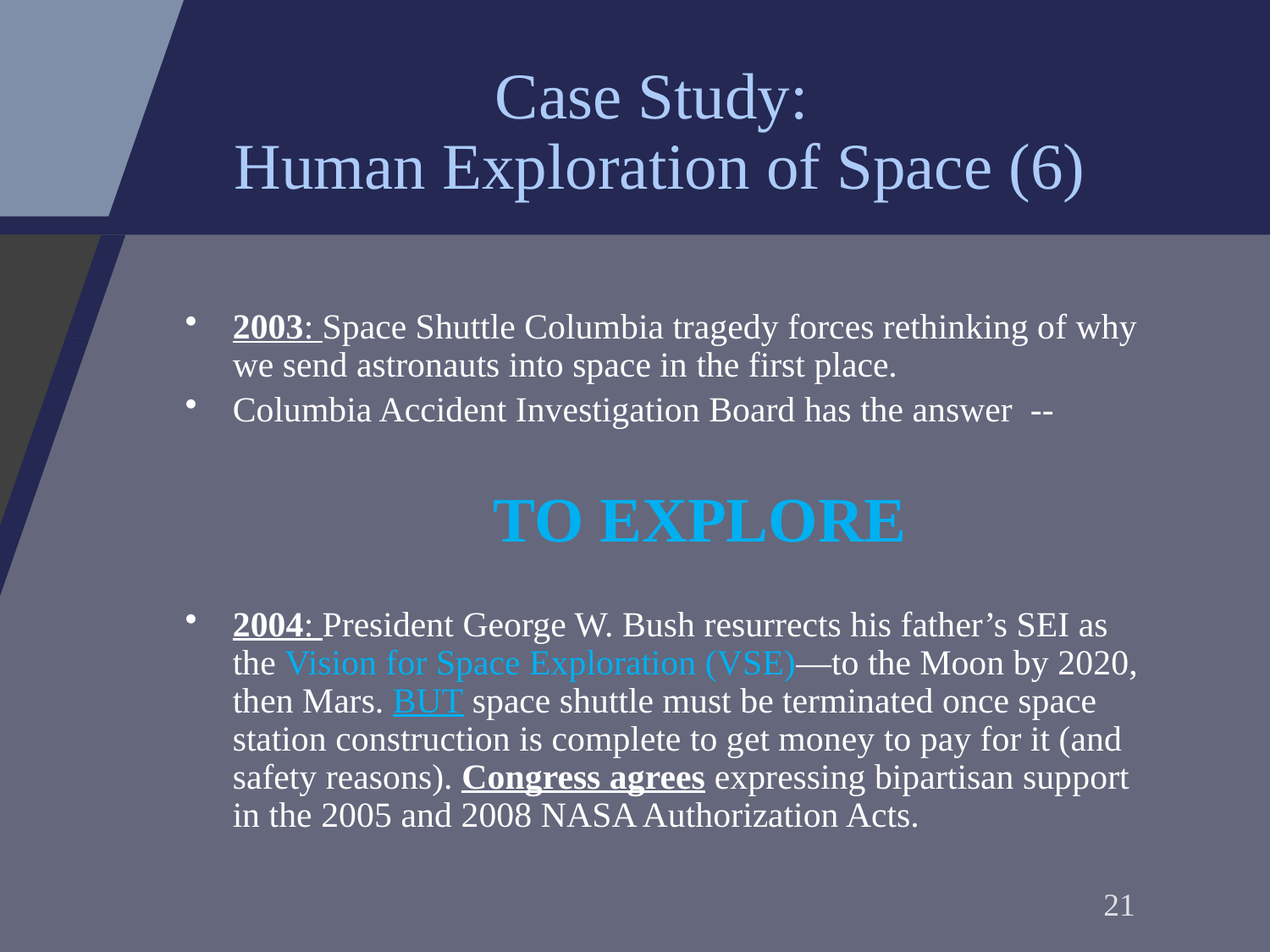

# Case Study: Human Exploration of Space (6)

2003: Space Shuttle Columbia tragedy forces rethinking of why we send astronauts into space in the first place.
Columbia Accident Investigation Board has the answer  --

TO EXPLORE

2004: President George W. Bush resurrects his father’s SEI as the Vision for Space Exploration (VSE)—to the Moon by 2020, then Mars. BUT space shuttle must be terminated once space station construction is complete to get money to pay for it (and safety reasons). Congress agrees expressing bipartisan support in the 2005 and 2008 NASA Authorization Acts.

21